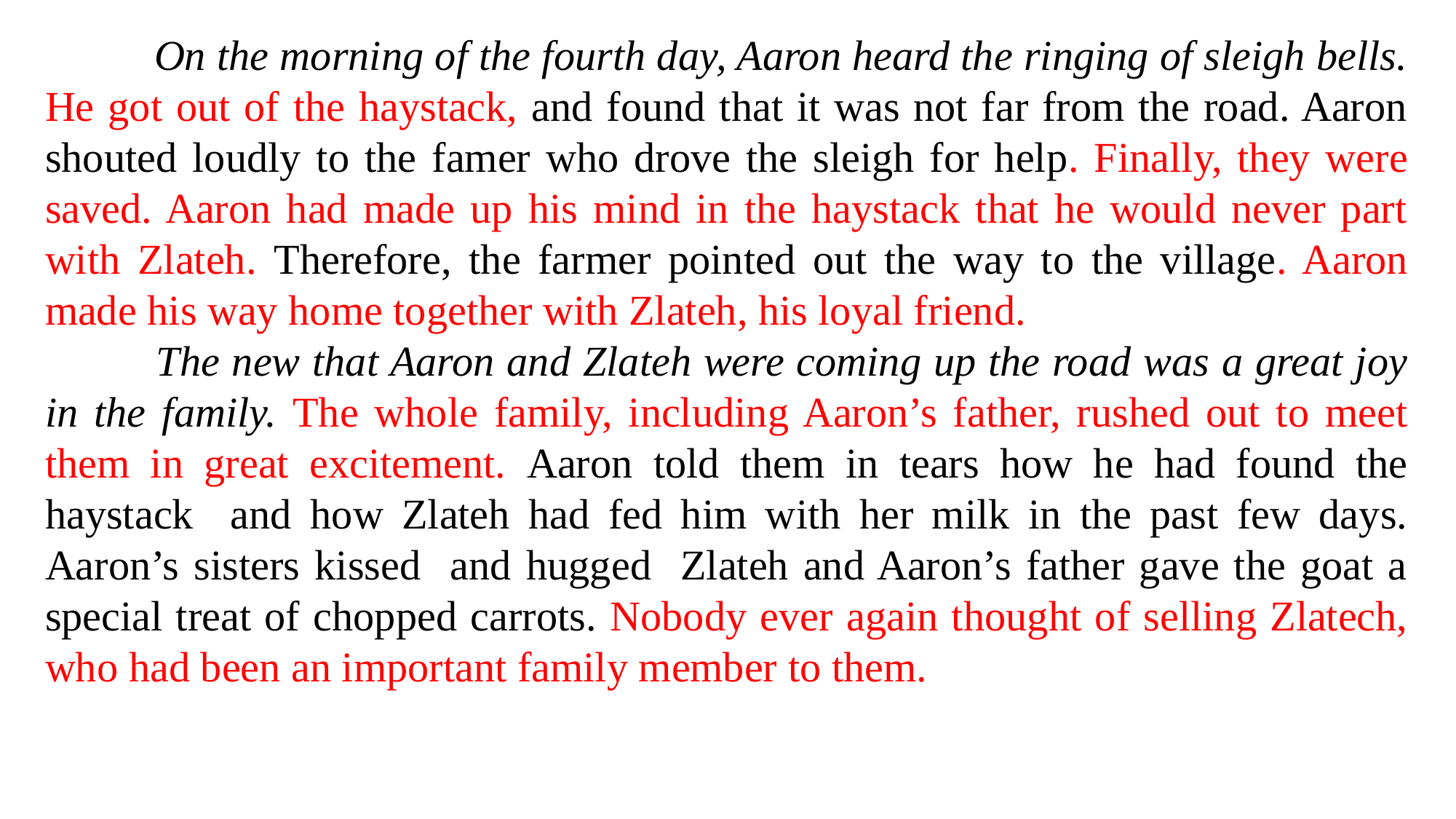

On the morning of the fourth day, Aaron heard the ringing of sleigh bells. He got out of the haystack, and found that it was not far from the road. Aaron shouted loudly to the famer who drove the sleigh for help. Finally, they were saved. Aaron had made up his mind in the haystack that he would never part with Zlateh. Therefore, the farmer pointed out the way to the village. Aaron made his way home together with Zlateh, his loyal friend.
 	The new that Aaron and Zlateh were coming up the road was a great joy in the family. The whole family, including Aaron’s father, rushed out to meet them in great excitement. Aaron told them in tears how he had found the haystack  and how Zlateh had fed him with her milk in the past few days. Aaron’s sisters kissed  and hugged  Zlateh and Aaron’s father gave the goat a special treat of chopped carrots. Nobody ever again thought of selling Zlatech, who had been an important family member to them.